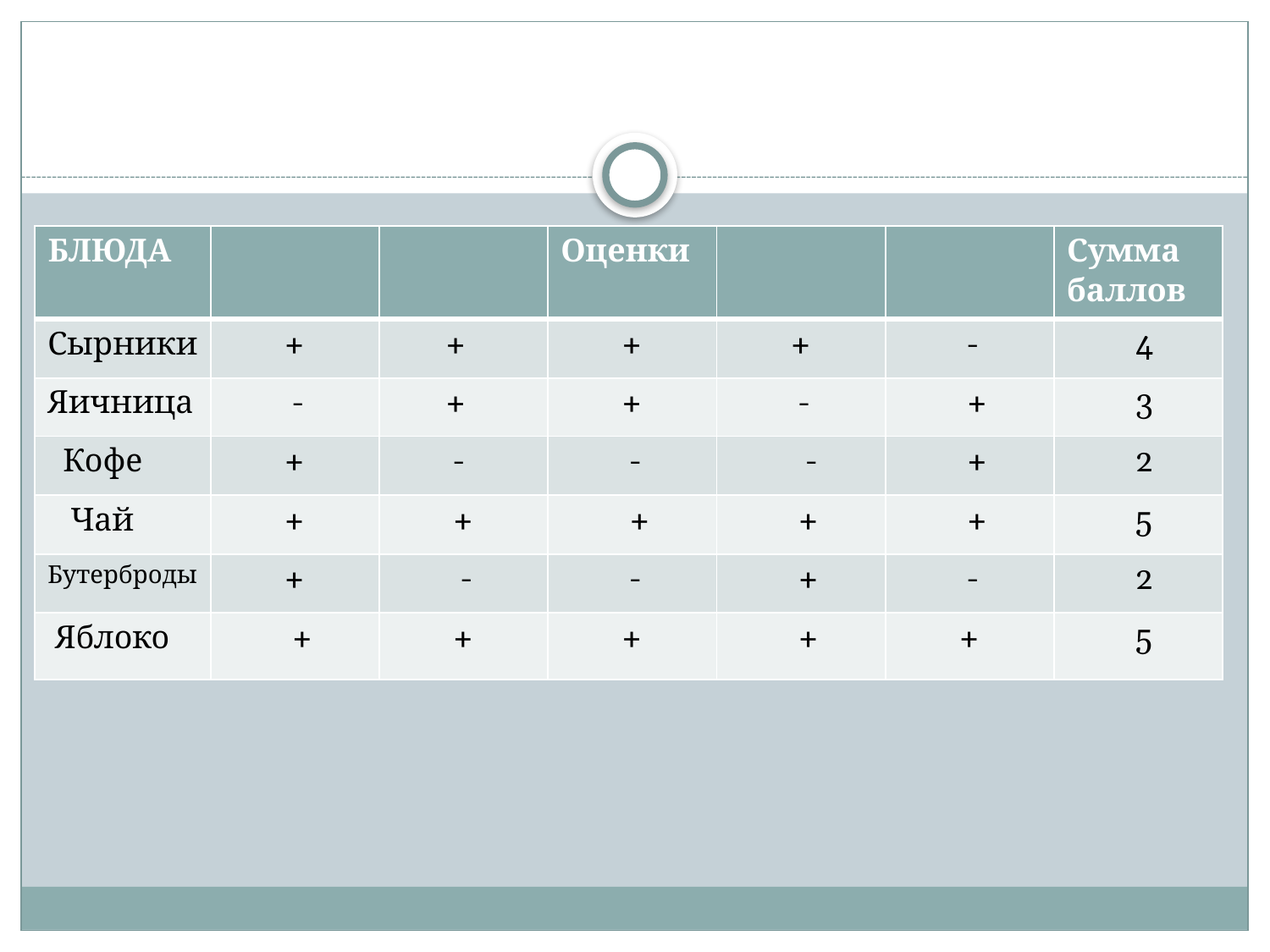

#
| БЛЮДА |  |  | Оценки |  |  | Сумма баллов |
| --- | --- | --- | --- | --- | --- | --- |
| Сырники | + | + | + | + | - | 4 |
| Яичница | - | + | + | - | + | 3 |
| Кофе | + | - | - | - | + | 2 |
| Чай | + | + | + | + | + | 5 |
| Бутерброды | + | - | - | + | - | 2 |
| Яблоко | + | + | + | + | + | 5 |